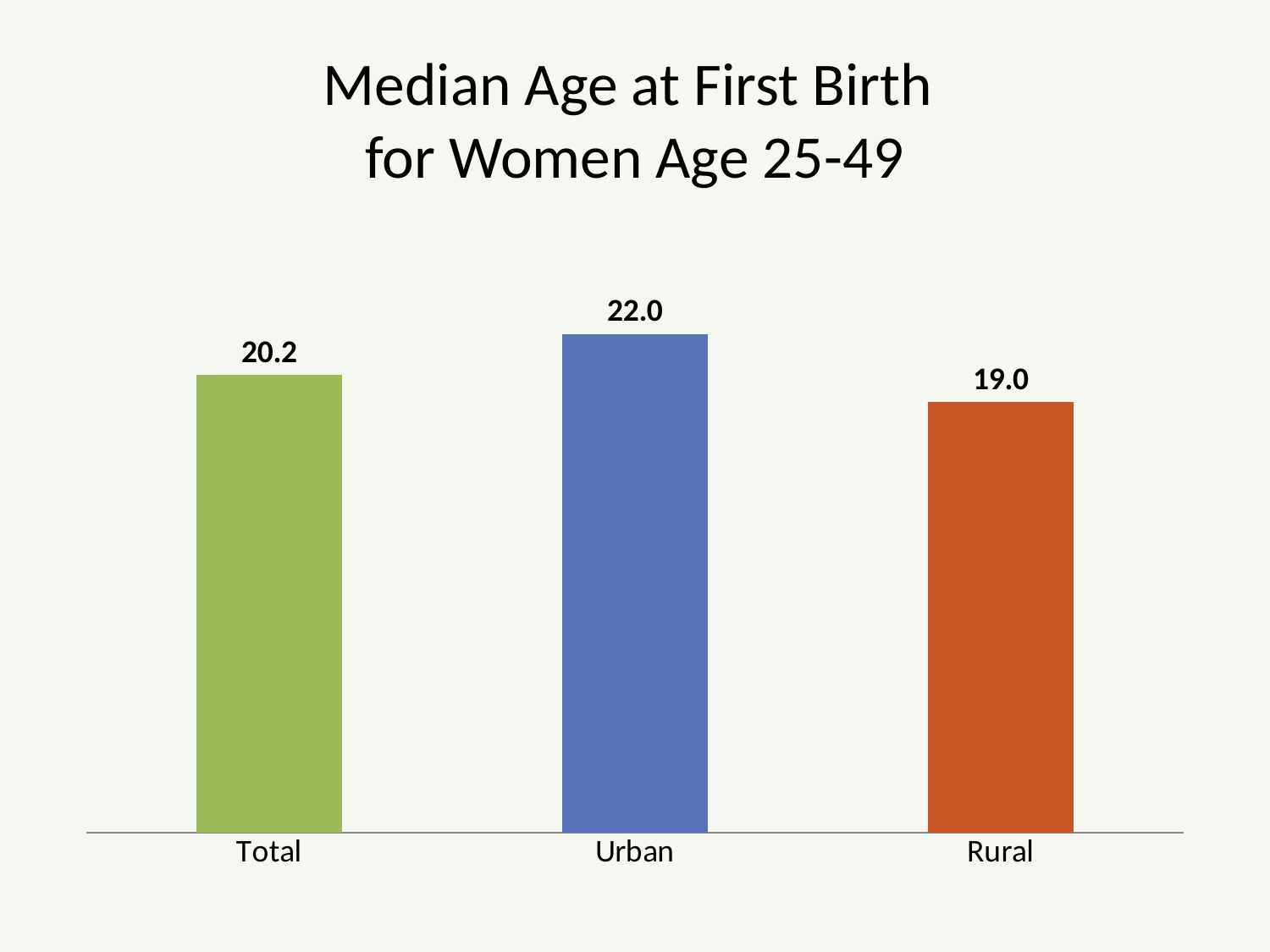

# Median Age at First Birth for Women Age 25-49

### Chart

| Category | Series 1 |
|---|---|
| Total | 20.2 |
| Urban | 22.0 |
| Rural | 19.0 |